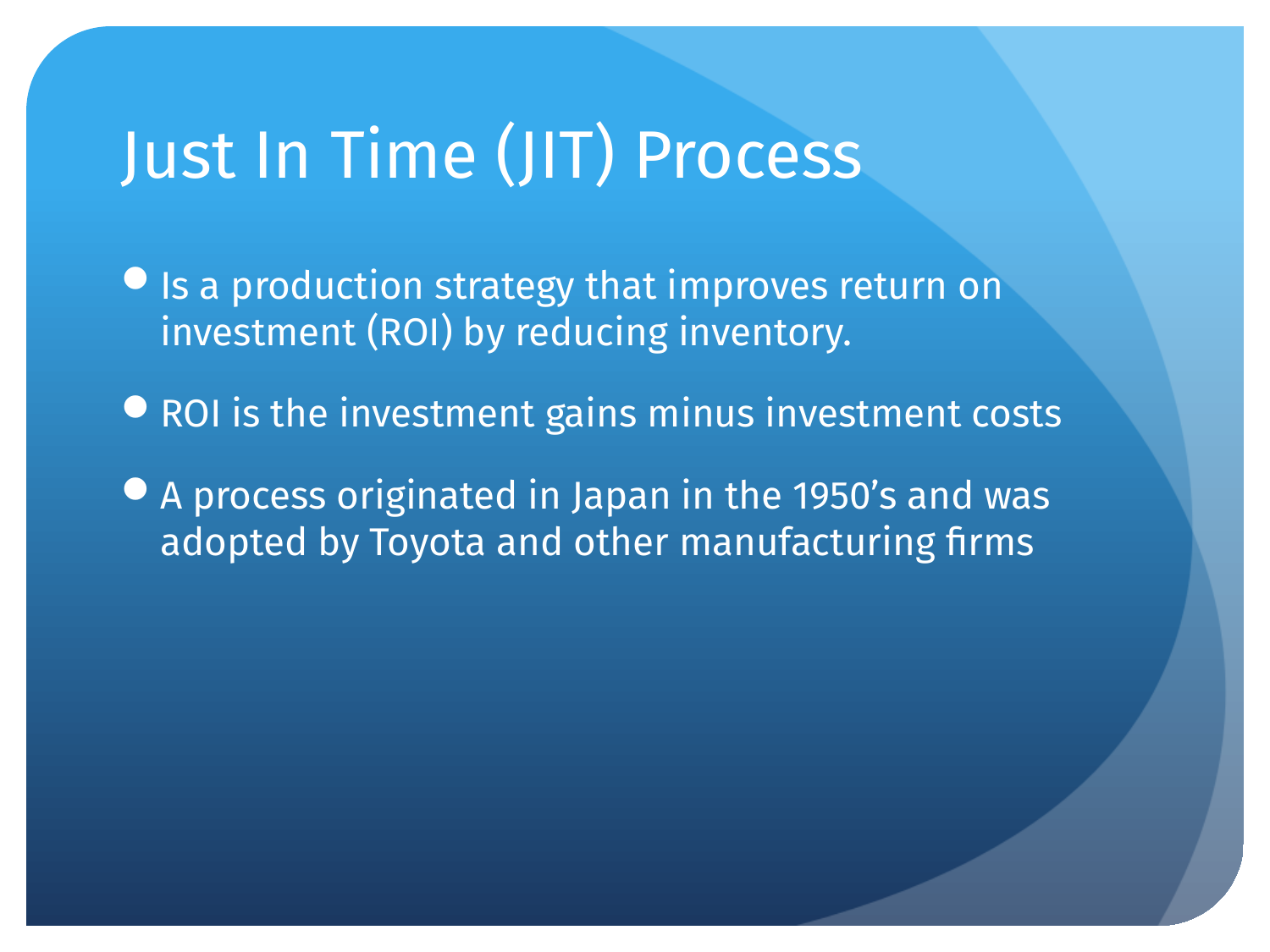

# Just In Time (JIT) Process
Is a production strategy that improves return on investment (ROI) by reducing inventory.
ROI is the investment gains minus investment costs
A process originated in Japan in the 1950’s and was adopted by Toyota and other manufacturing firms